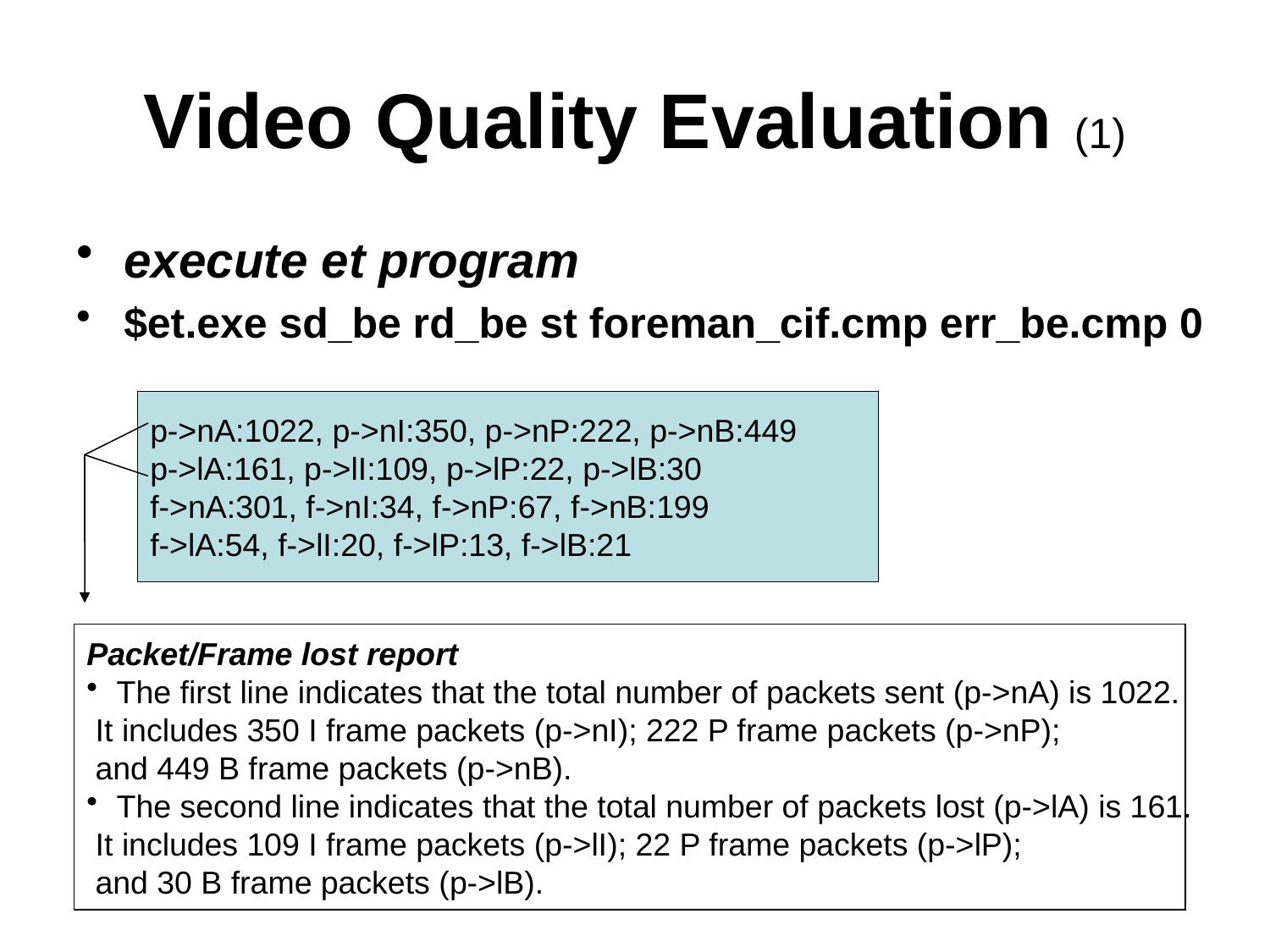

# Video Quality Evaluation (1)
execute et program
$et.exe sd_be rd_be st foreman_cif.cmp err_be.cmp 0
p->nA:1022, p->nI:350, p->nP:222, p->nB:449
p->lA:161, p->lI:109, p->lP:22, p->lB:30
f->nA:301, f->nI:34, f->nP:67, f->nB:199
f->lA:54, f->lI:20, f->lP:13, f->lB:21

Packet/Frame lost report
The first line indicates that the total number of packets sent (p->nA) is 1022.
 It includes 350 I frame packets (p->nI); 222 P frame packets (p->nP);
 and 449 B frame packets (p->nB).
The second line indicates that the total number of packets lost (p->lA) is 161.
 It includes 109 I frame packets (p->lI); 22 P frame packets (p->lP);
 and 30 B frame packets (p->lB).